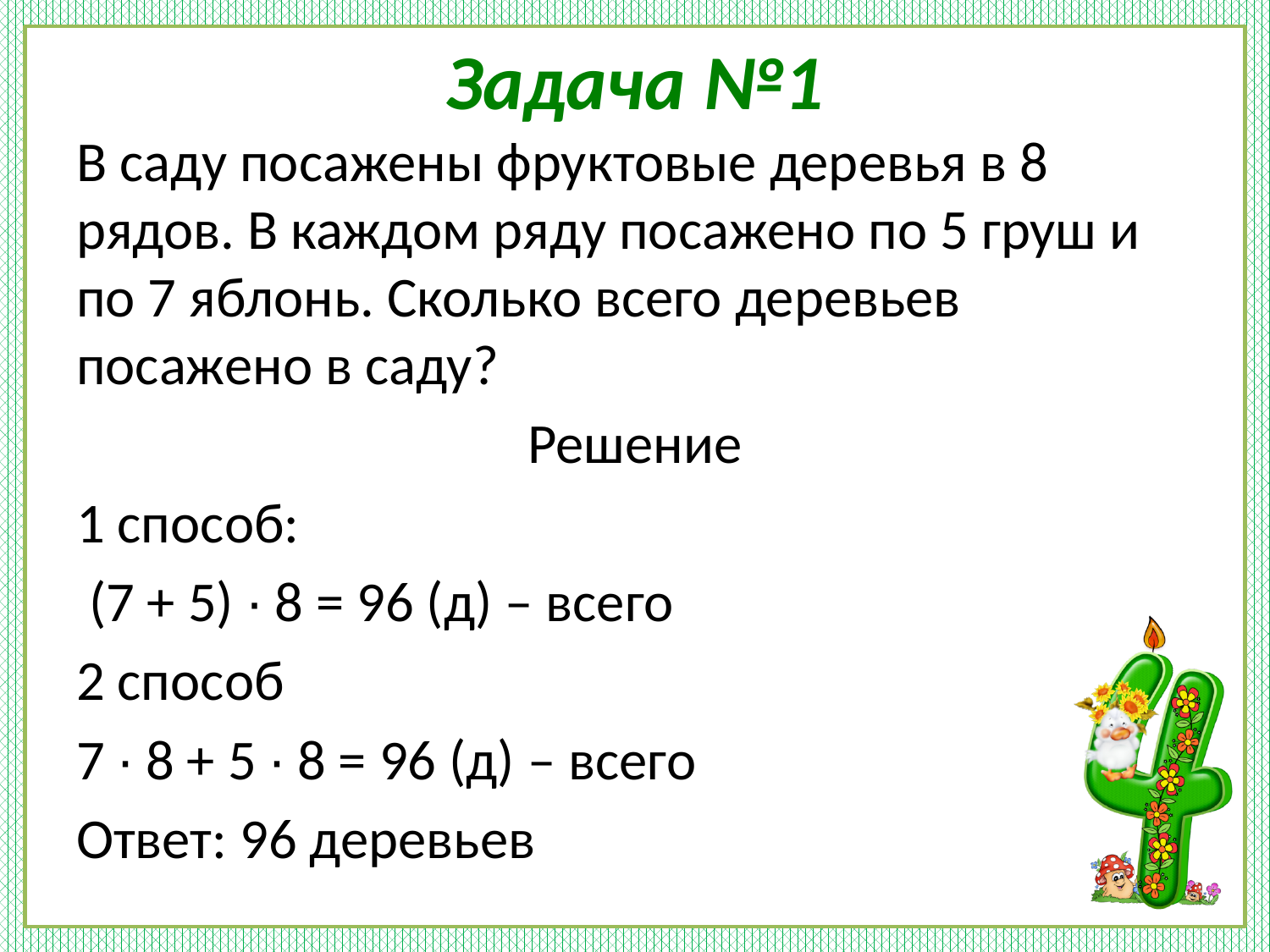

# Задача №1
В саду посажены фруктовые деревья в 8 рядов. В каждом ряду посажено по 5 груш и по 7 яблонь. Сколько всего деревьев посажено в саду?
Решение
1 способ:
 (7 + 5) ∙ 8 = 96 (д) – всего
2 способ
7 ∙ 8 + 5 ∙ 8 = 96 (д) – всего
Ответ: 96 деревьев